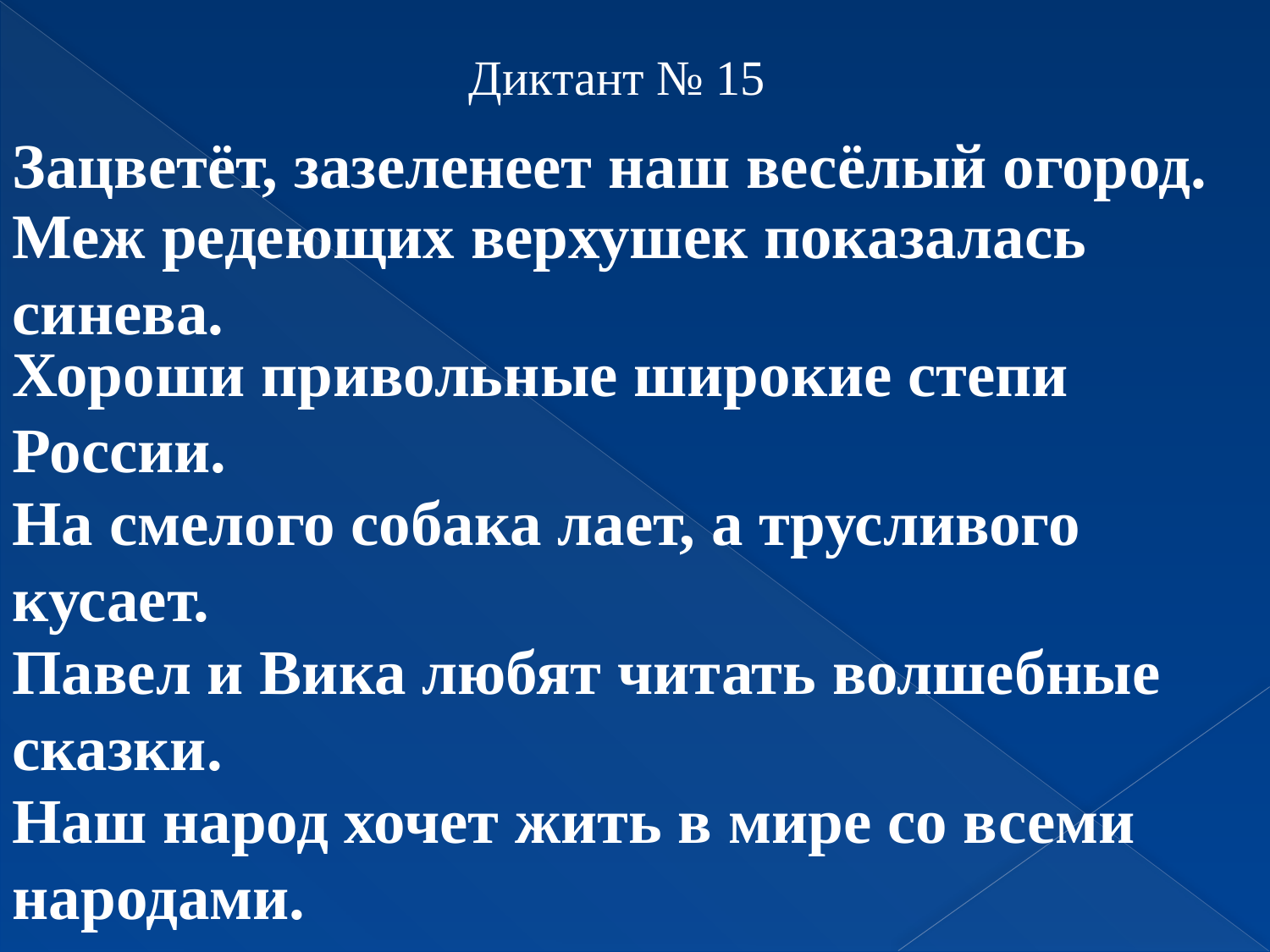

Диктант № 15
Зацветёт, зазеленеет наш весёлый огород.
Меж редеющих верхушек показалась синева.
Хороши привольные широкие степи России.
На смелого собака лает, а трусливого кусает.
Павел и Вика любят читать волшебные сказки.
Наш народ хочет жить в мире со всеми народами.